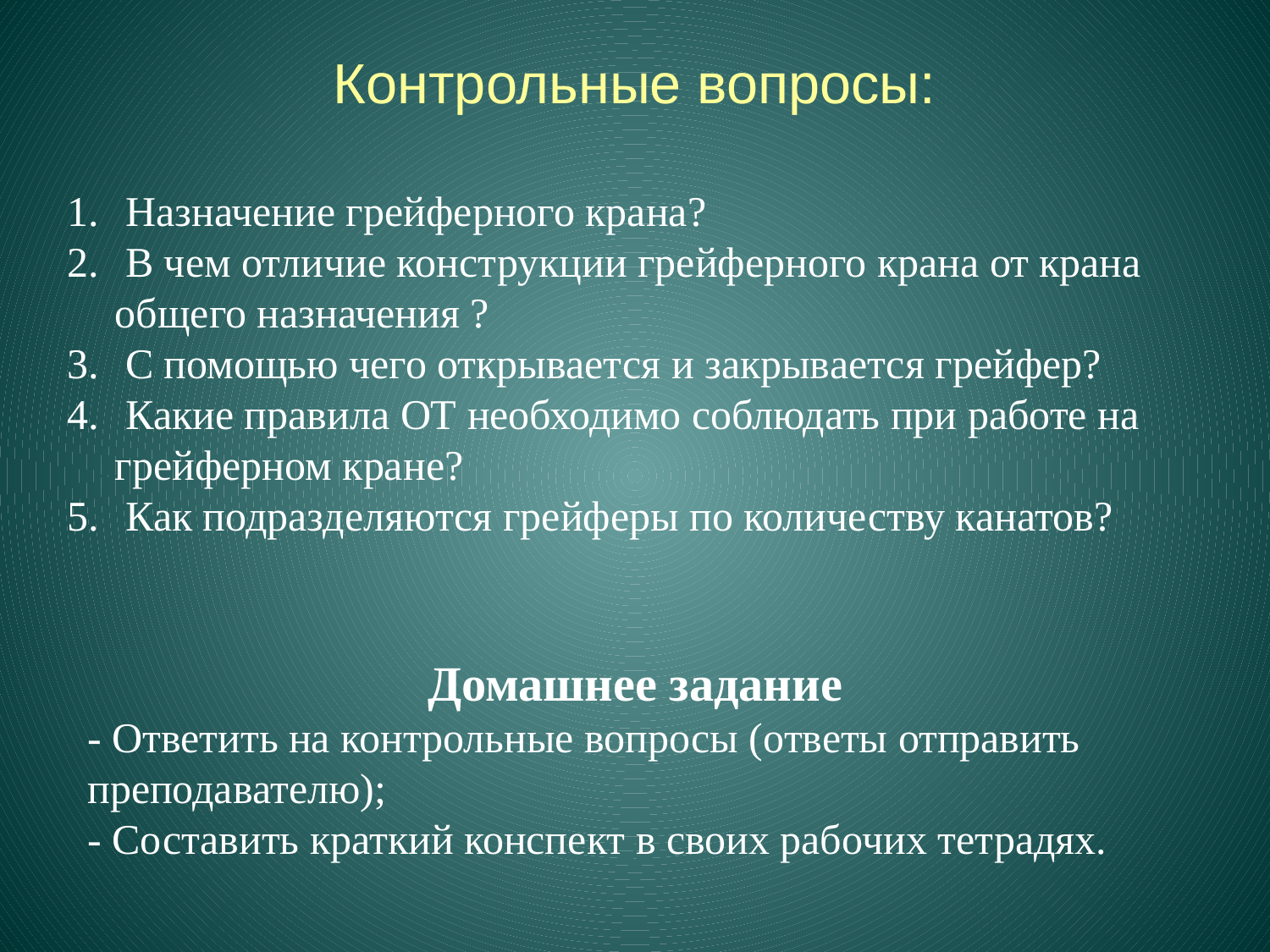

# Контрольные вопросы:

 Назначение грейферного крана?
 В чем отличие конструкции грейферного крана от крана общего назначения ?
 С помощью чего открывается и закрывается грейфер?
 Какие правила ОТ необходимо соблюдать при работе на грейферном кране?
 Как подразделяются грейферы по количеству канатов?

Домашнее задание
- Ответить на контрольные вопросы (ответы отправить преподавателю);
- Составить краткий конспект в своих рабочих тетрадях.